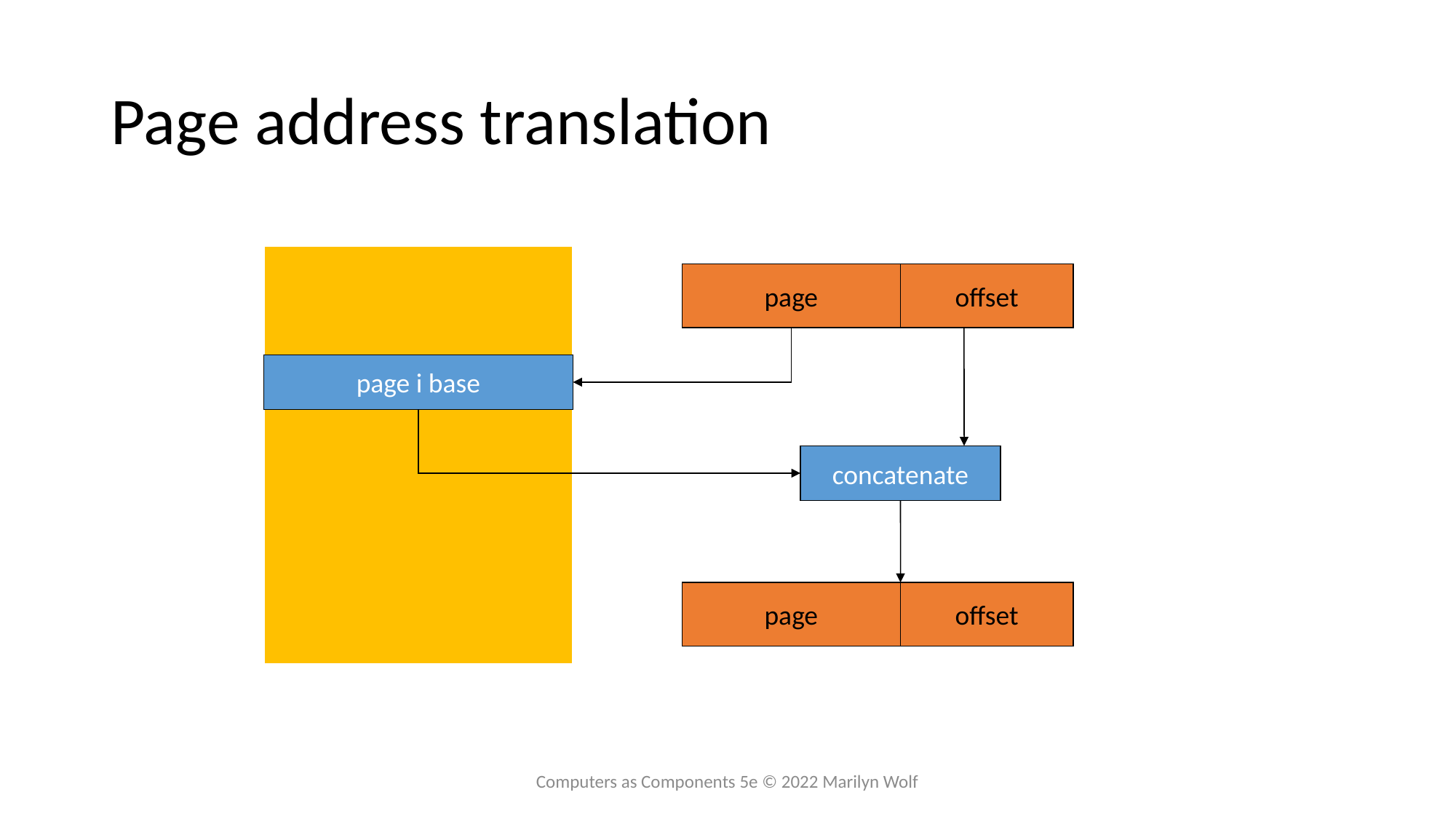

# Page address translation

page
offset

page i base
concatenate

page
offset
Computers as Components 5e © 2022 Marilyn Wolf